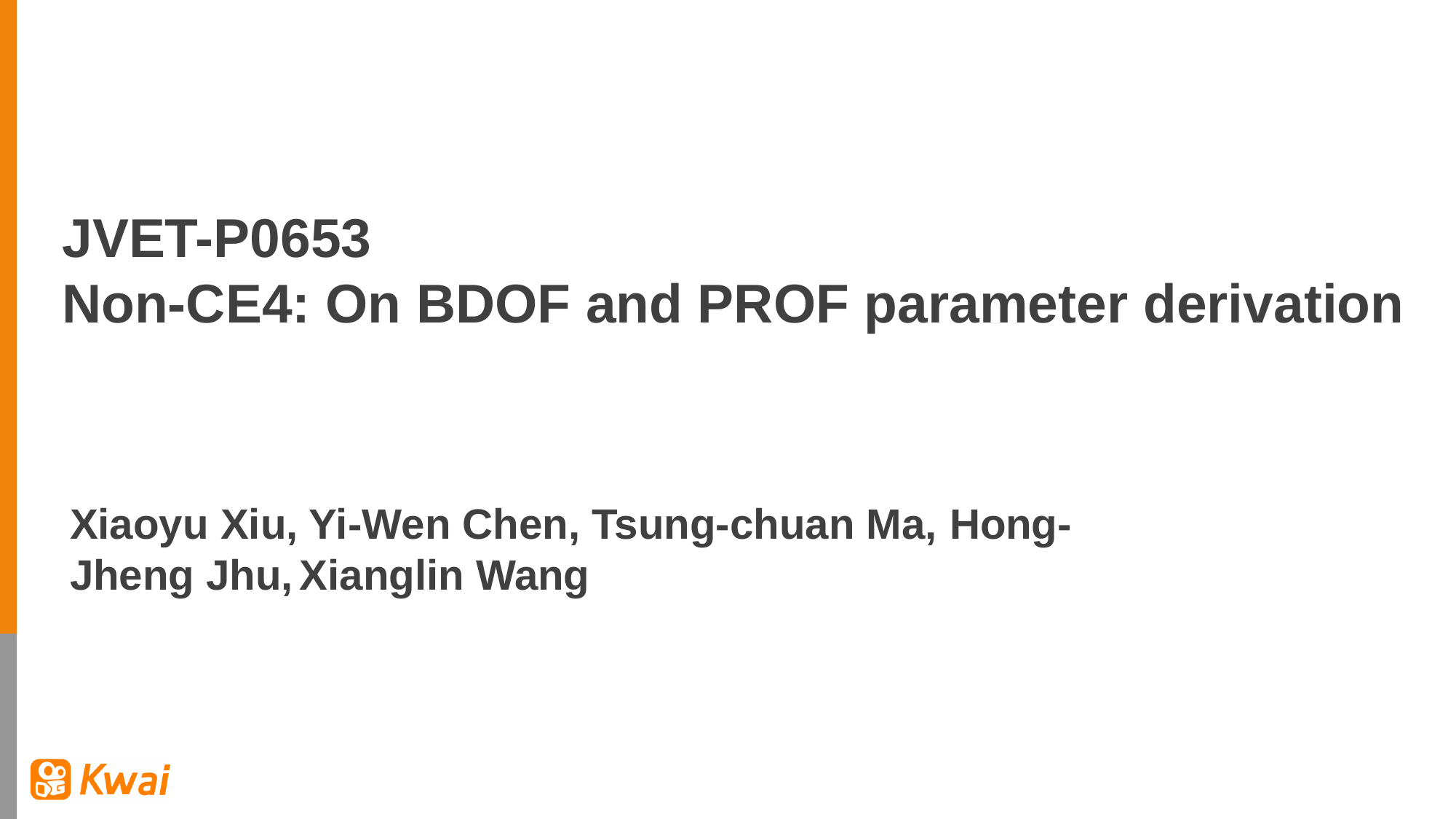

JVET-P0653
Non-CE4: On BDOF and PROF parameter derivation
Xiaoyu Xiu, Yi-Wen Chen, Tsung-chuan Ma, Hong-Jheng Jhu, Xianglin Wang